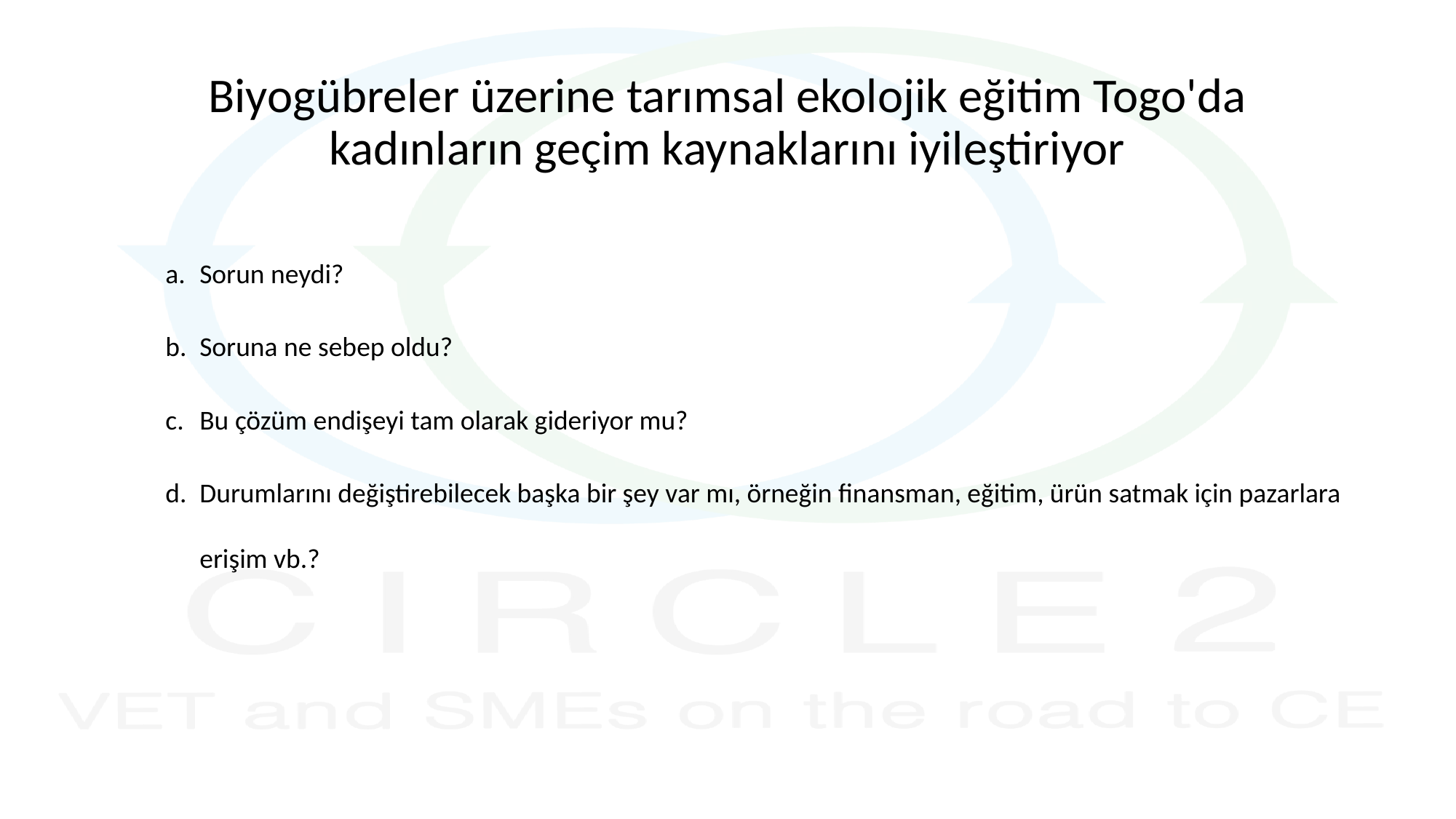

# Biyogübreler üzerine tarımsal ekolojik eğitim Togo'da kadınların geçim kaynaklarını iyileştiriyor
Sorun neydi?
Soruna ne sebep oldu?
Bu çözüm endişeyi tam olarak gideriyor mu?
Durumlarını değiştirebilecek başka bir şey var mı, örneğin finansman, eğitim, ürün satmak için pazarlara erişim vb.?